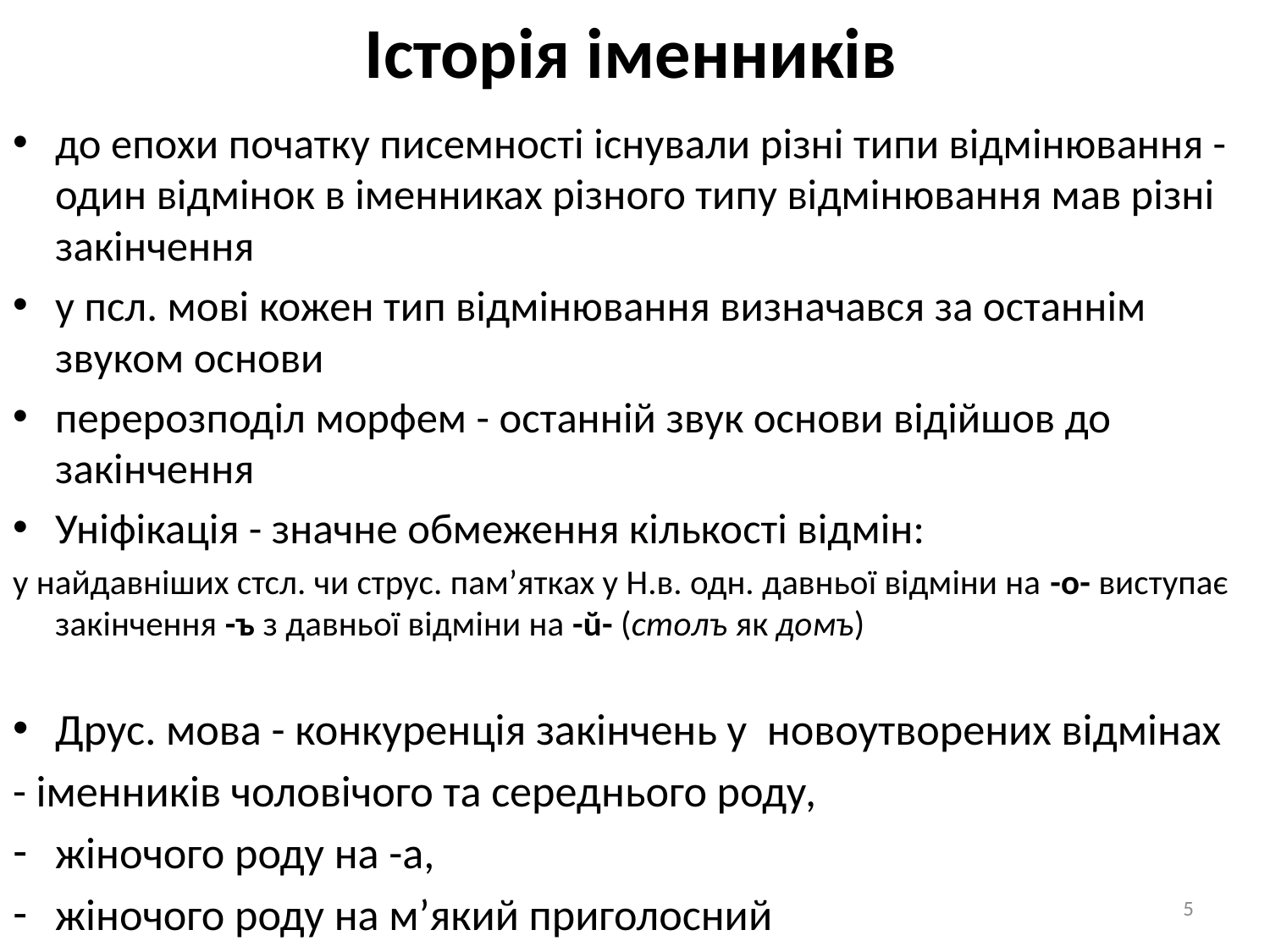

# Історія іменників
до епохи початку писемності існували різні типи відмінювання - один відмінок в іменниках різного типу відмінювання мав різні закінчення
у псл. мові кожен тип відмінювання визначався за останнім звуком основи
перерозподіл морфем - останній звук основи відійшов до закінчення
Уніфікація - значне обмеження кількості відмін:
у найдавніших стсл. чи струс. пам’ятках у Н.в. одн. давньої відміни на -о- виступає закінчення -ъ з давньої відміни на -ŭ- (столъ як домъ)

Друс. мова - конкуренція закінчень у  новоутворених відмінах
- іменників чоловічого та середнього роду,
жіночого роду на -а,
жіночого роду на м’який приголосний
5